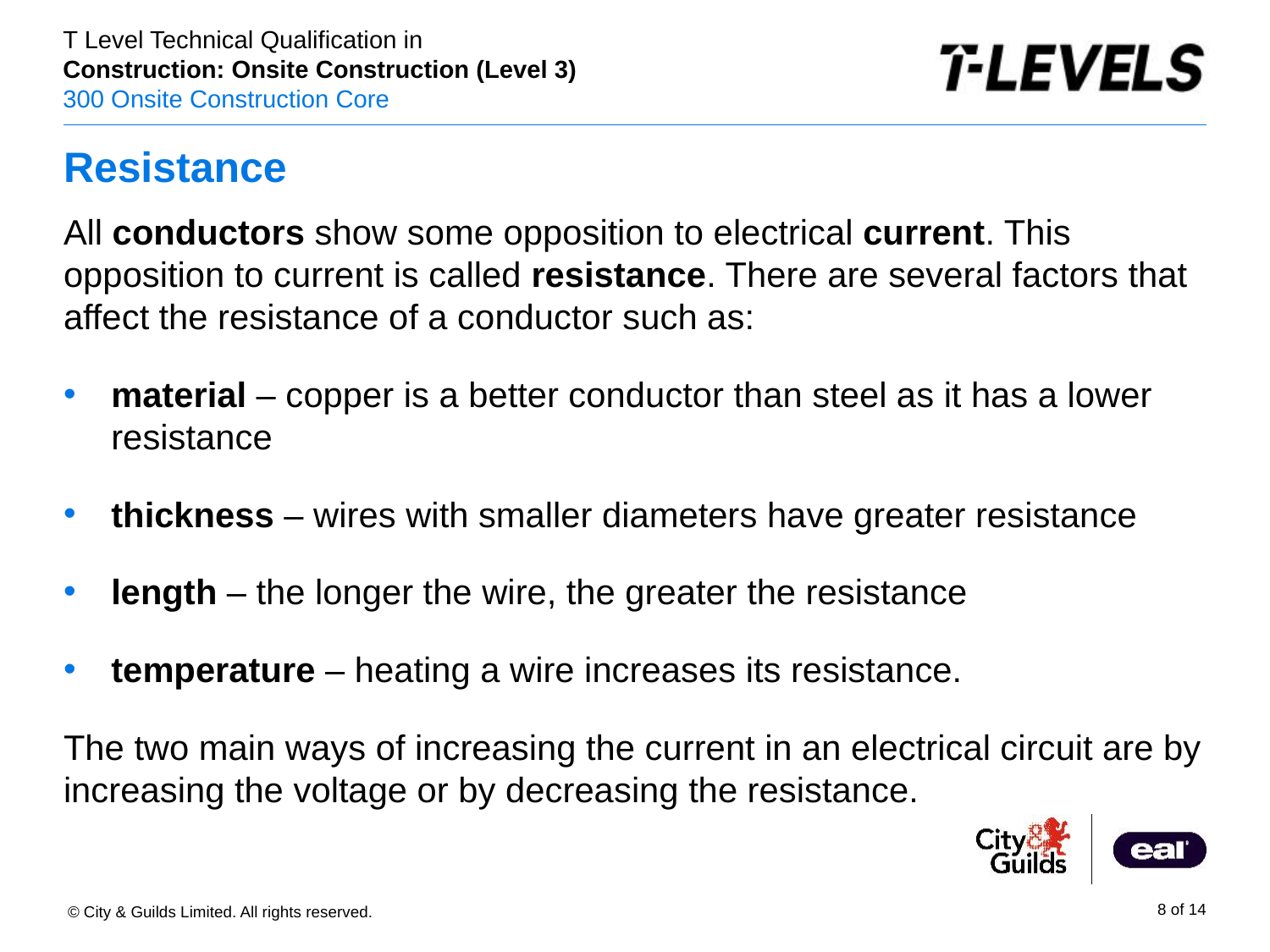

# Resistance
All conductors show some opposition to electrical current. This opposition to current is called resistance. There are several factors that affect the resistance of a conductor such as:
material – copper is a better conductor than steel as it has a lower resistance
thickness – wires with smaller diameters have greater resistance
length – the longer the wire, the greater the resistance
temperature – heating a wire increases its resistance.
The two main ways of increasing the current in an electrical circuit are by increasing the voltage or by decreasing the resistance.